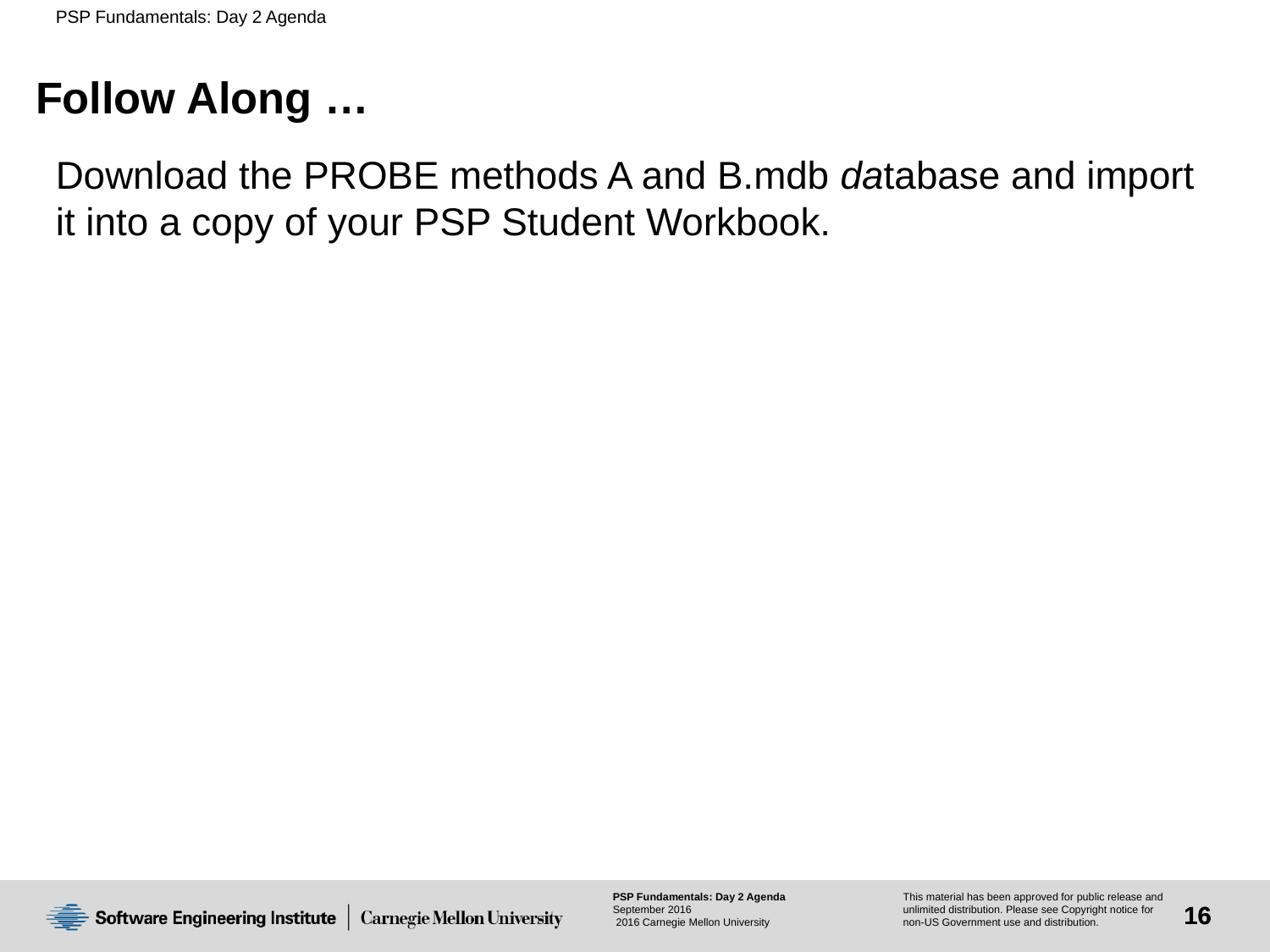

# Follow Along …
Download the PROBE methods A and B.mdb database and import it into a copy of your PSP Student Workbook.